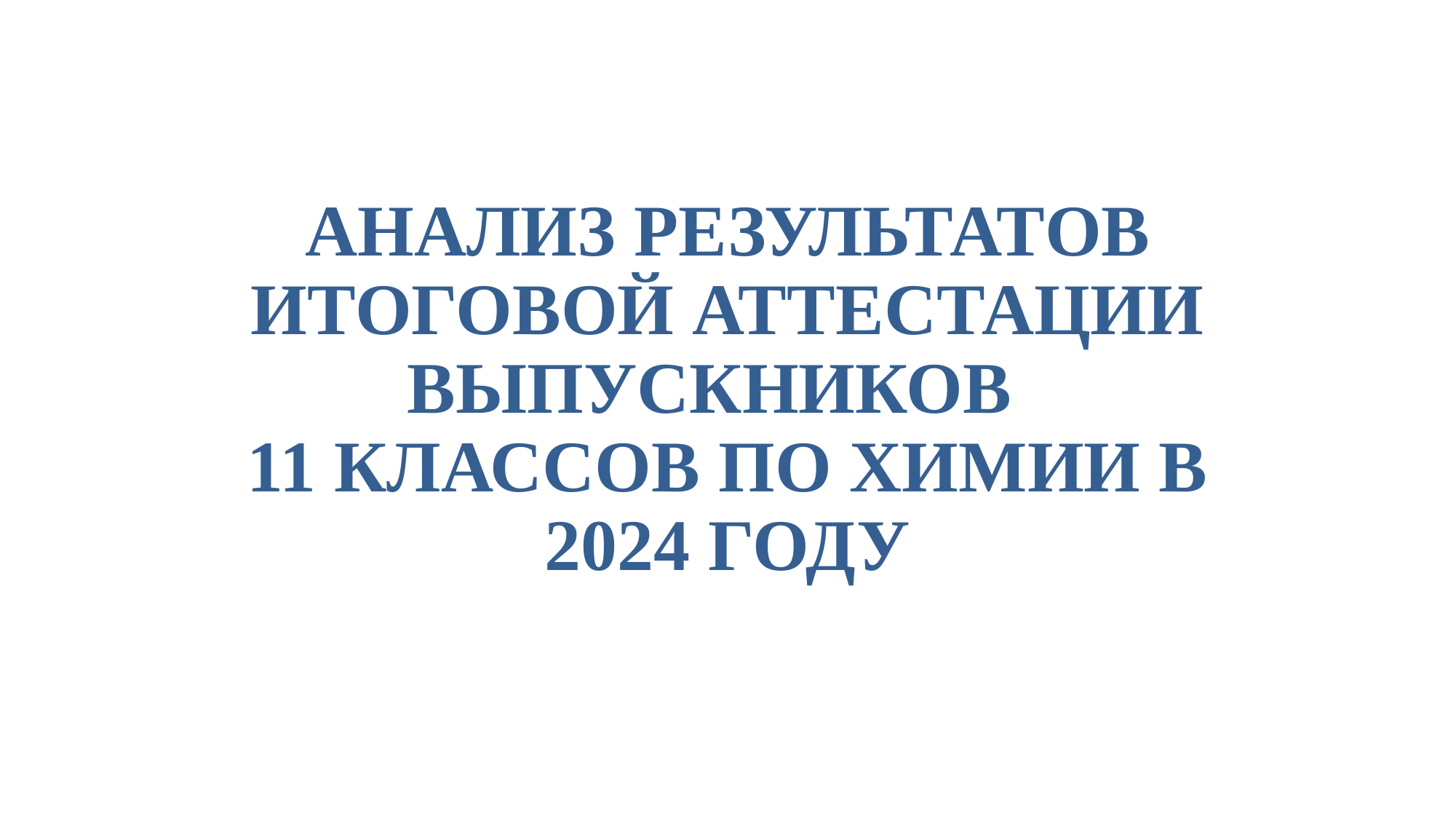

# АНАЛИЗ РЕЗУЛЬТАТОВ ИТОГОВОЙ АТТЕСТАЦИИ ВЫПУСКНИКОВ 11 КЛАССОВ ПО ХИМИИ В 2024 ГОДУ